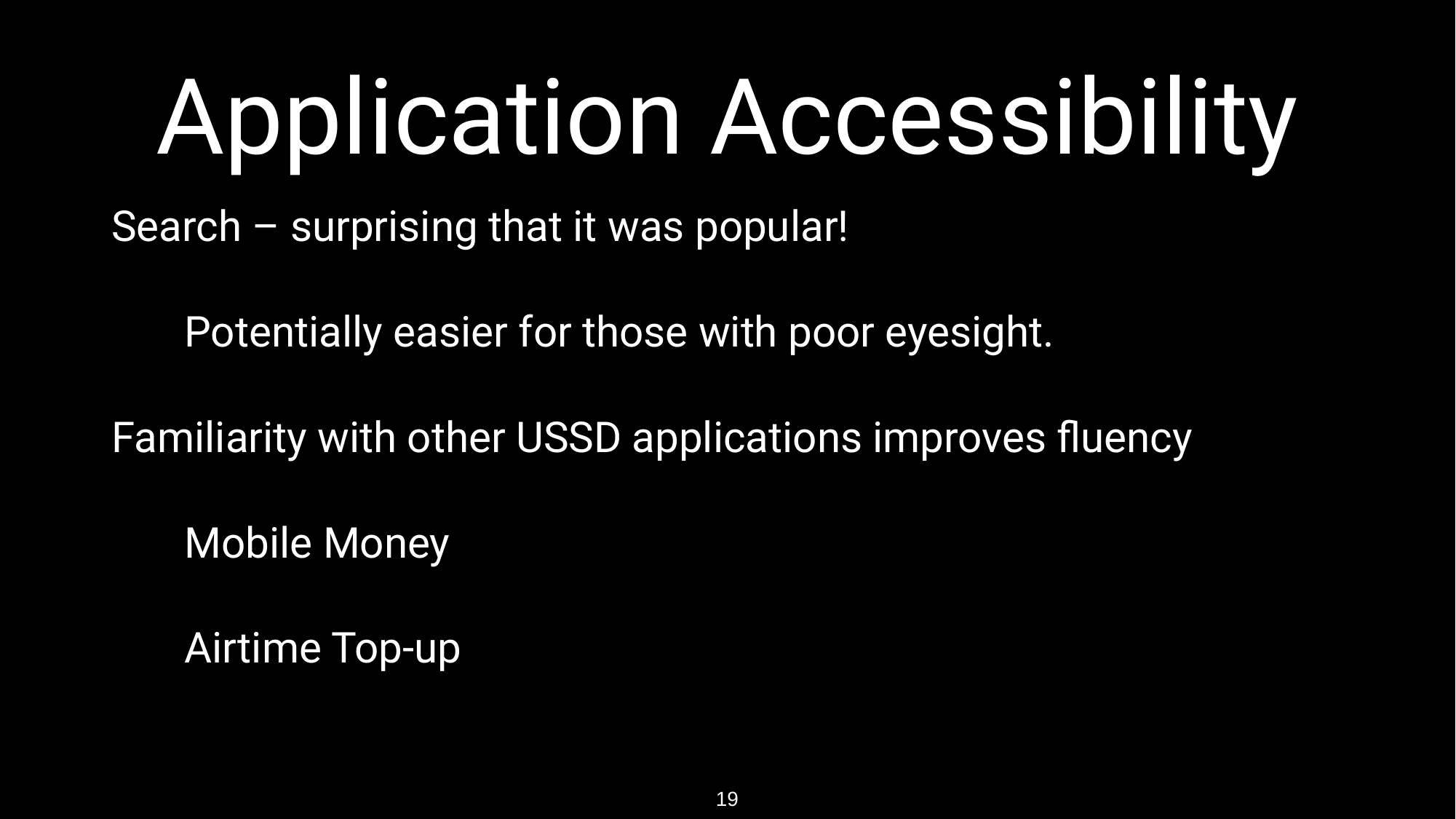

# Application Accessibility
Search – surprising that it was popular!
Potentially easier for those with poor eyesight.
Familiarity with other USSD applications improves fluency
Mobile Money
Airtime Top-up
19